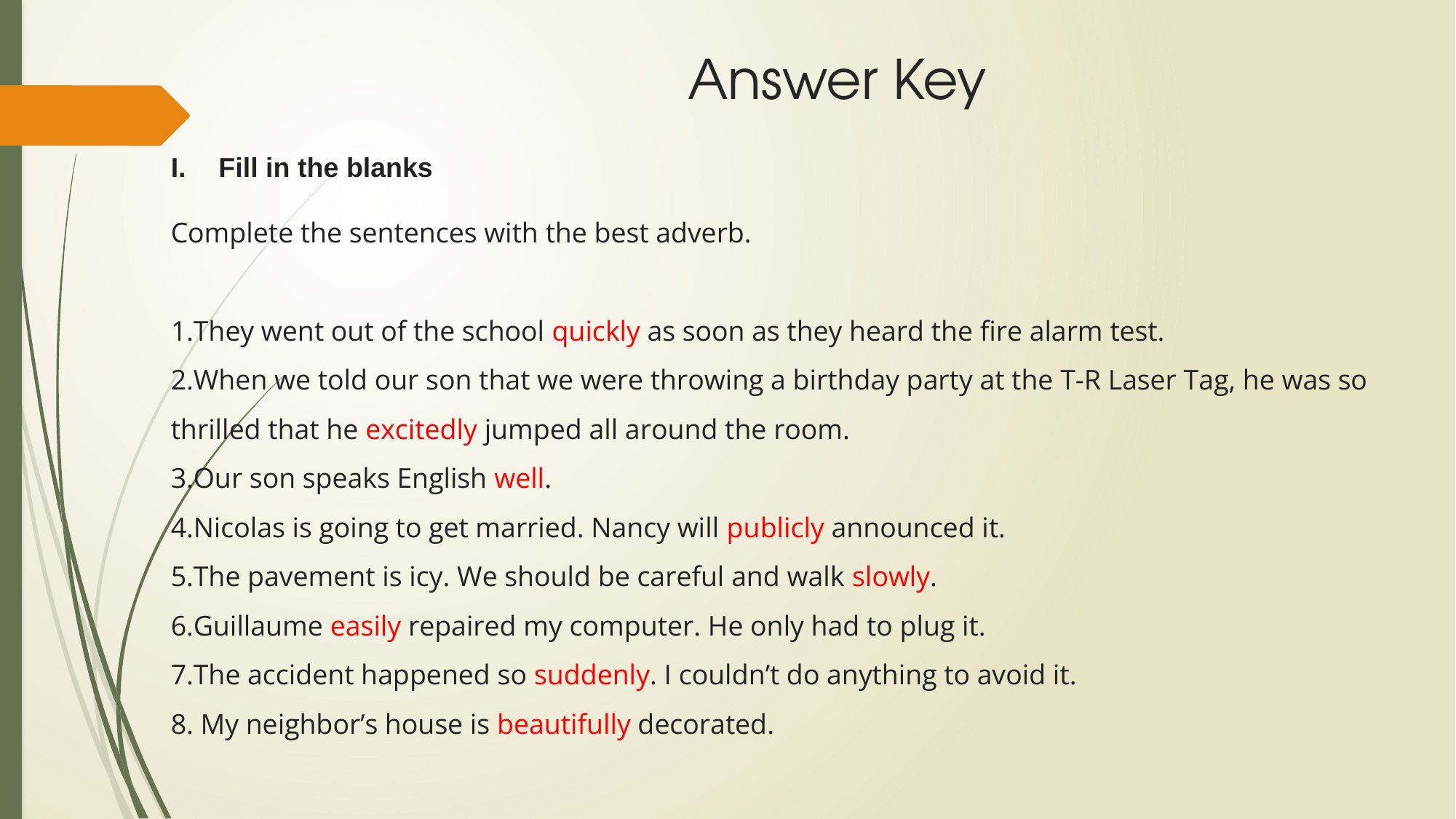

# Answer Key
Fill in the blanks

Complete the sentences with the best adverb.

They went out of the school quickly as soon as they heard the fire alarm test.
When we told our son that we were throwing a birthday party at the T-R Laser Tag, he was so thrilled that he excitedly jumped all around the room.
Our son speaks English well.
Nicolas is going to get married. Nancy will publicly announced it.
The pavement is icy. We should be careful and walk slowly.
Guillaume easily repaired my computer. He only had to plug it.
The accident happened so suddenly. I couldn’t do anything to avoid it.
 My neighbor’s house is beautifully decorated.